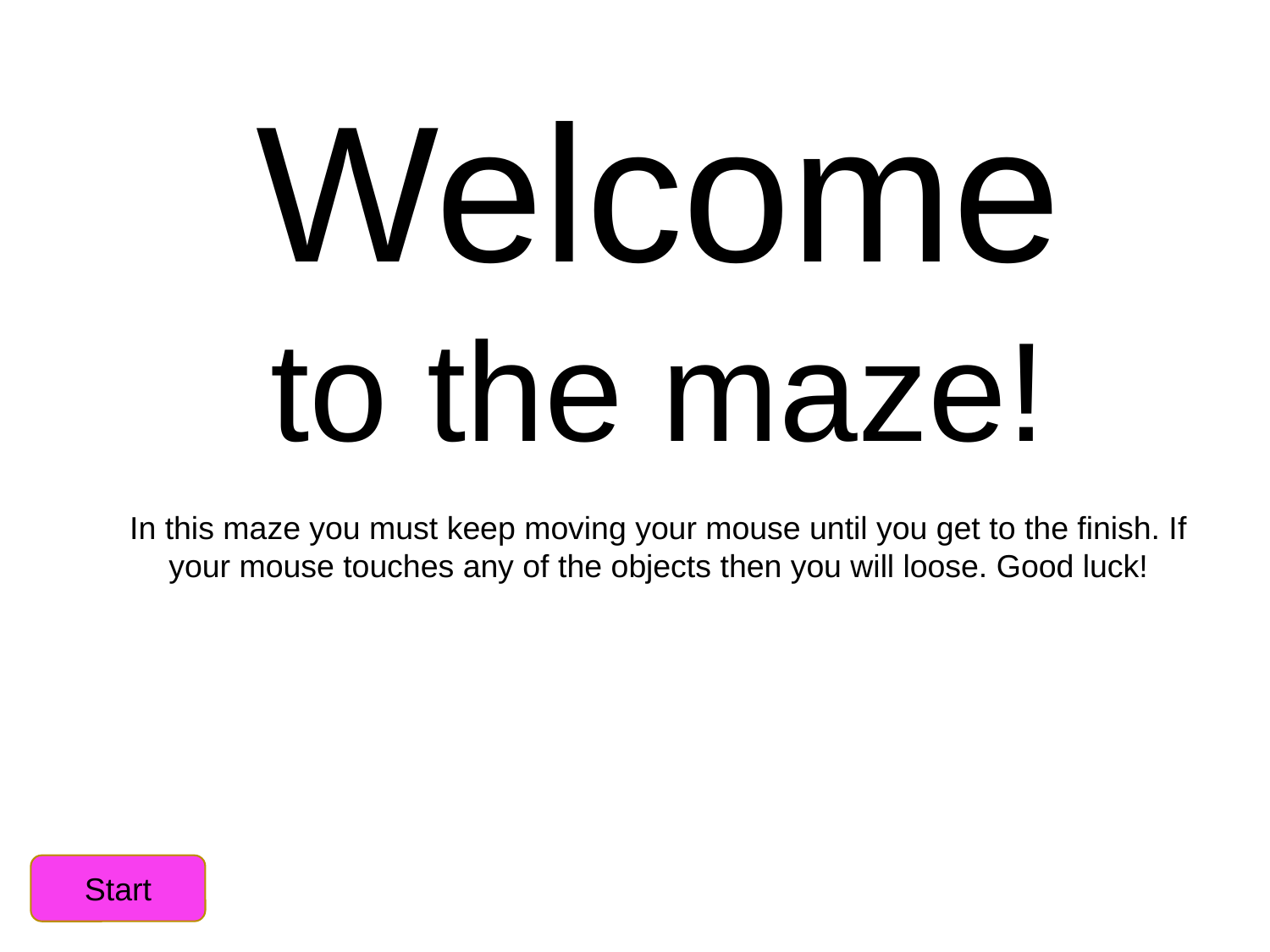

Welcome
to the maze!

In this maze you must keep moving your mouse until you get to the finish. If your mouse touches any of the objects then you will loose. Good luck!

Start